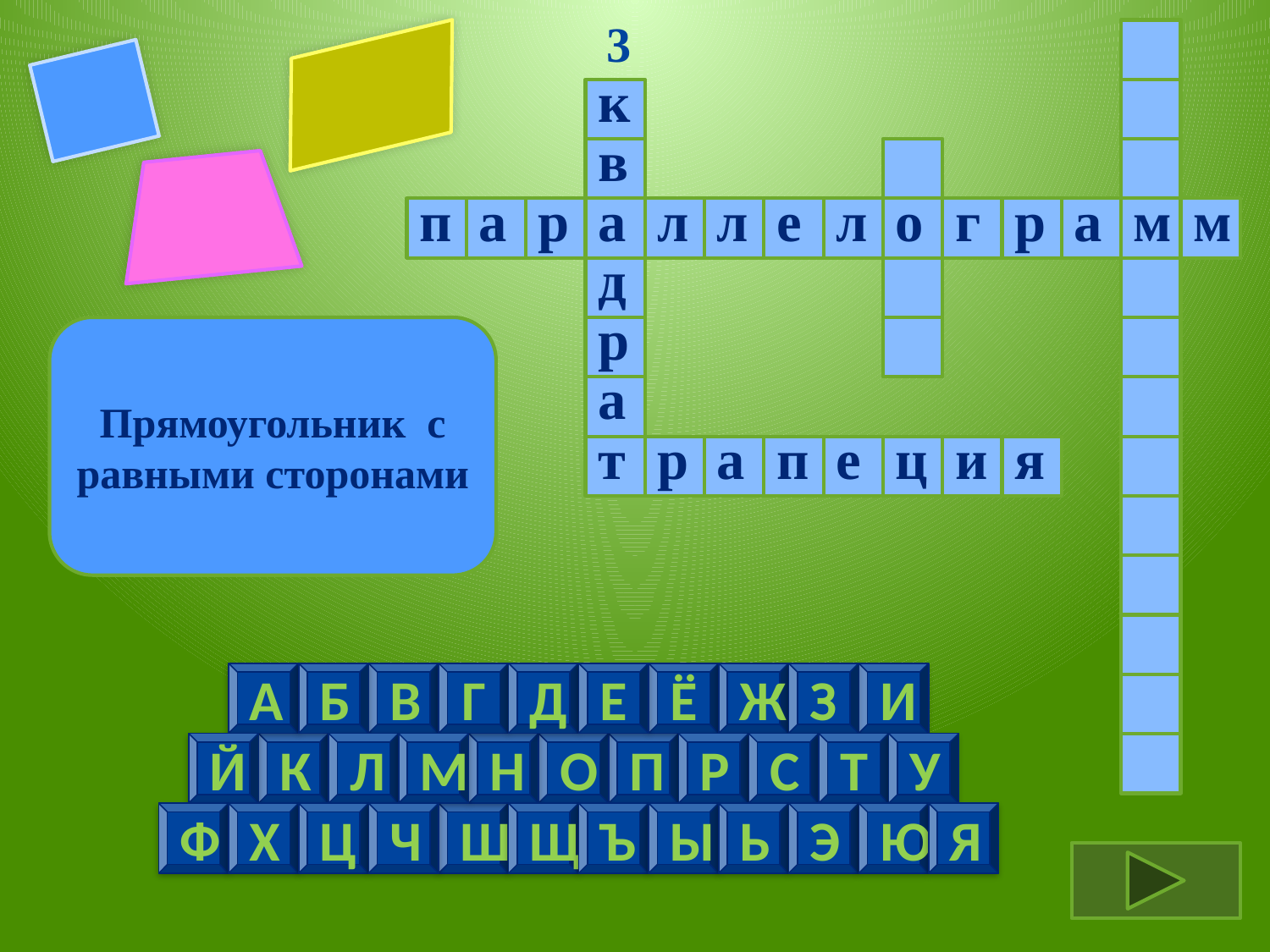

3

к

в

п
а
р
а
л
л
е
л
о
г
р
а
м
м

д

р
Прямоугольник  с равными сторонами

а

т
р
а
п
е
ц
и
я

А
Б
В
Г
Д
Е
Ё
Ж
З
И

Й
К
Л
М
Н
О
П
Р
С
Т
У

Ф
Х
Ц
Ч
Ш
Щ
Ъ
Ы
Ь
Э
Ю
Я